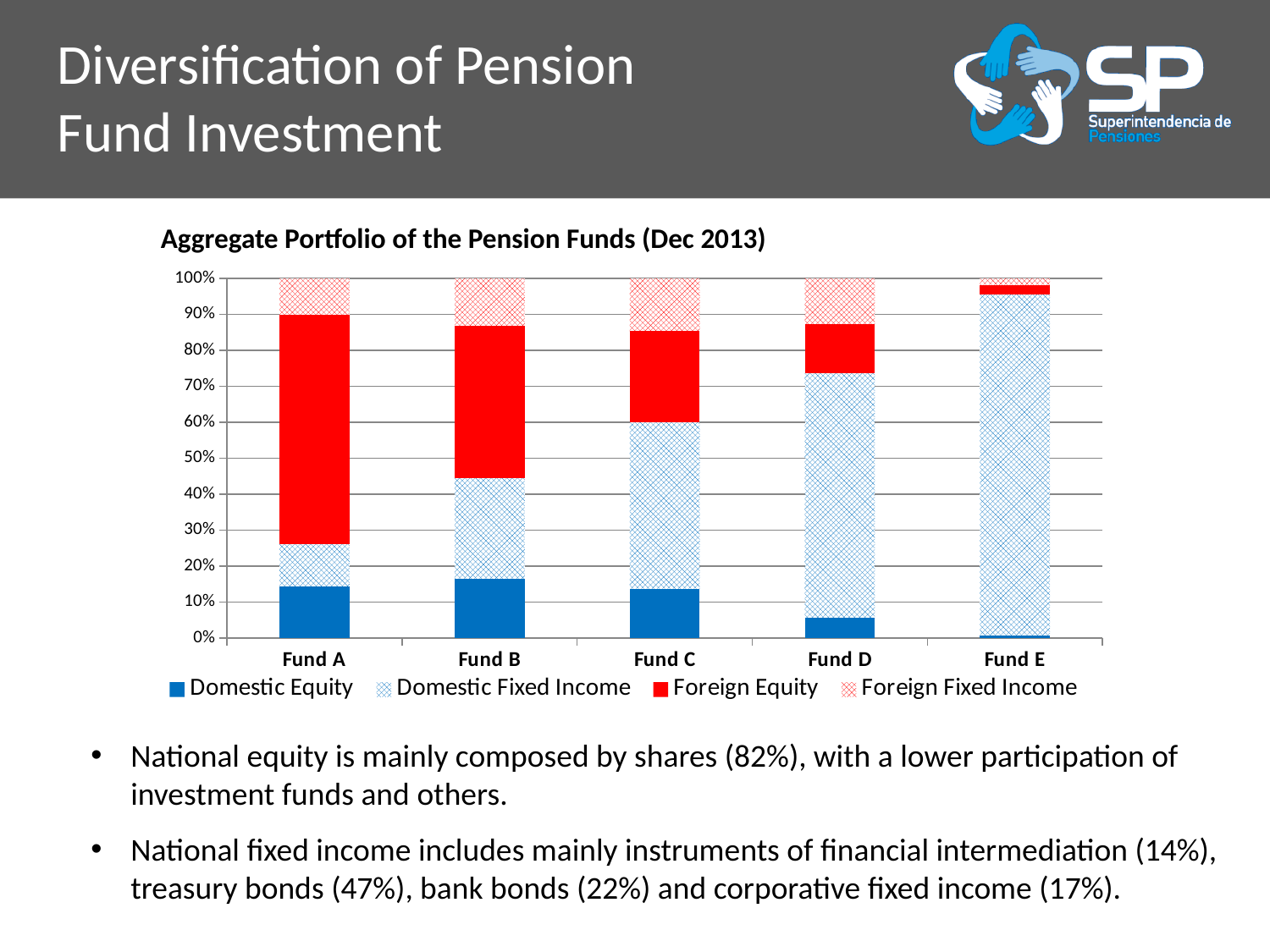

# Diversification of Pension Fund Investment
Aggregate Portfolio of the Pension Funds (Dec 2013)

### Chart

| Category | Domestic Equity | Domestic Fixed Income | Foreign Equity | Foreign Fixed Income |
|---|---|---|---|---|
| Fund A | 14.4 | 11.72 | 63.91 | 10.11 |
| Fund B | 16.53 | 27.98 | 42.42 | 13.15 |
| Fund C | 13.68 | 46.25 | 25.34 | 14.67 |
| Fund D | 5.53 | 68.09 | 13.65 | 12.74 |
| Fund E | 0.76 | 94.77 | 2.62 | 1.81 |
National equity is mainly composed by shares (82%), with a lower participation of investment funds and others.
National fixed income includes mainly instruments of financial intermediation (14%), treasury bonds (47%), bank bonds (22%) and corporative fixed income (17%).